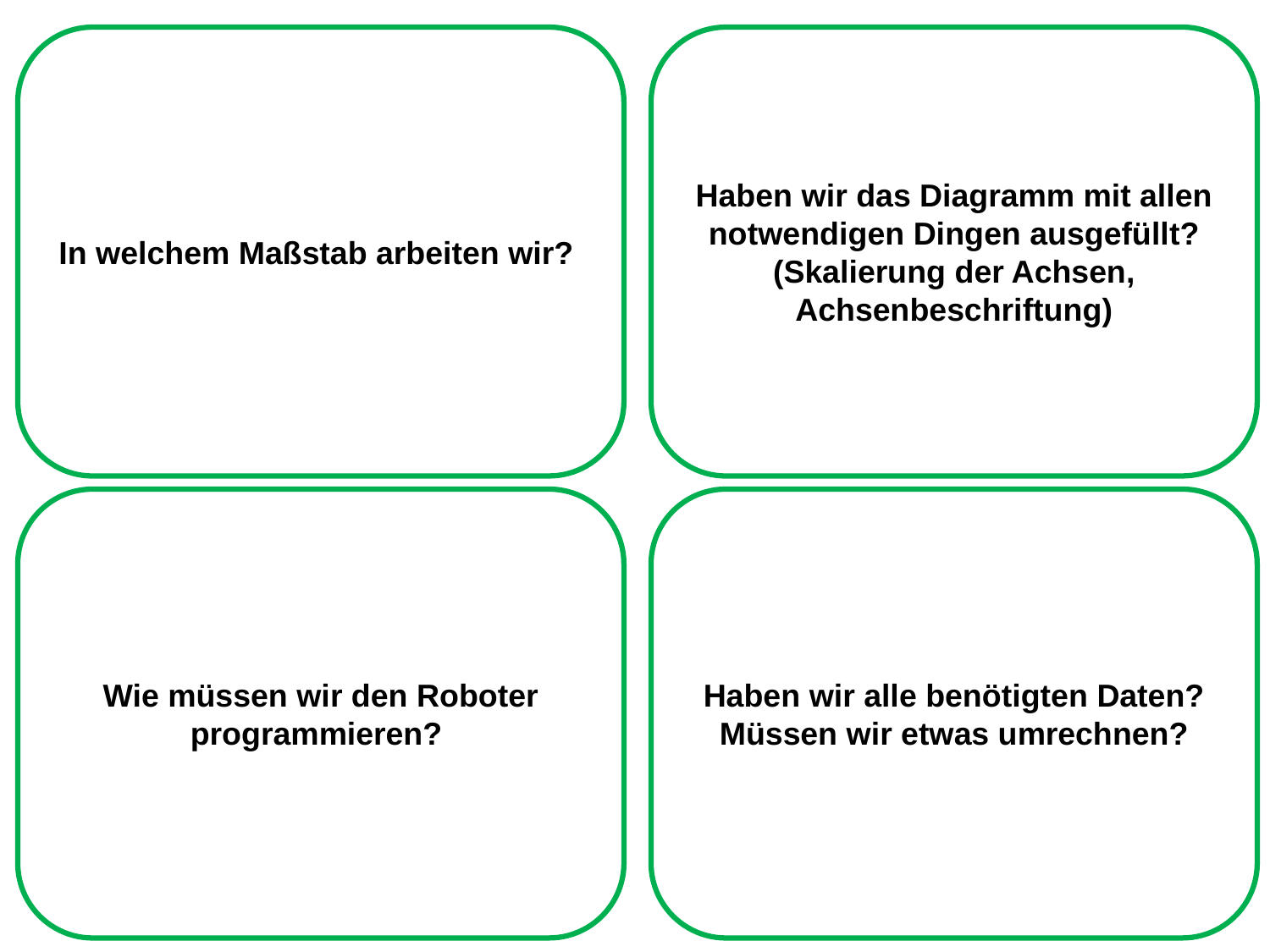

In welchem Maßstab arbeiten wir?
Haben wir das Diagramm mit allen notwendigen Dingen ausgefüllt? (Skalierung der Achsen, Achsenbeschriftung)
Wie müssen wir den Roboter programmieren?
Haben wir alle benötigten Daten? Müssen wir etwas umrechnen?